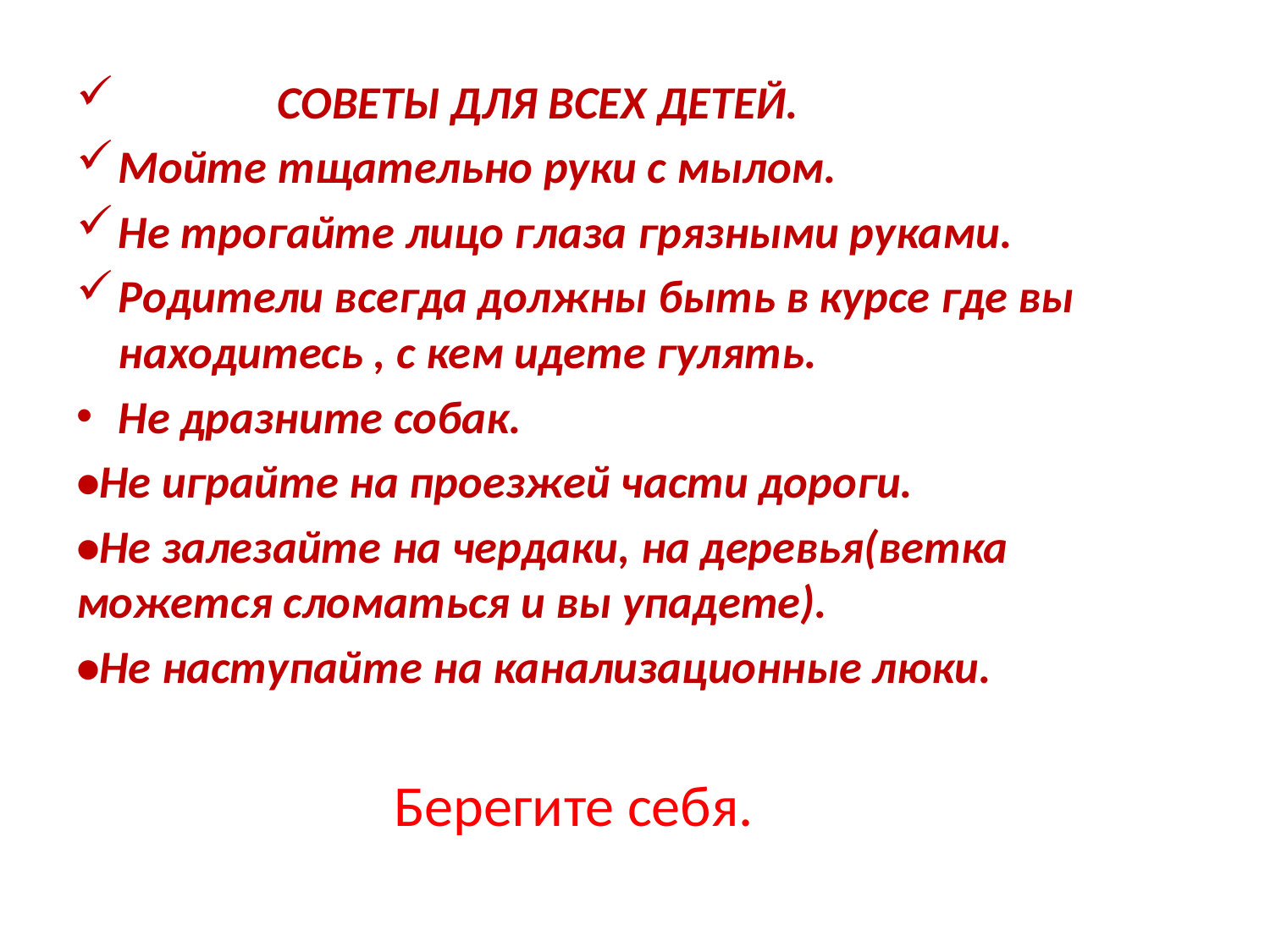

СОВЕТЫ ДЛЯ ВСЕХ ДЕТЕЙ.
Мойте тщательно руки с мылом.
Не трогайте лицо глаза грязными руками.
Родители всегда должны быть в курсе где вы находитесь , с кем идете гулять.
Не дразните собак.
•Не играйте на проезжей части дороги.
•Не залезайте на чердаки, на деревья(ветка можется сломаться и вы упадете).
•Не наступайте на канализационные люки.

                              Берегите себя.